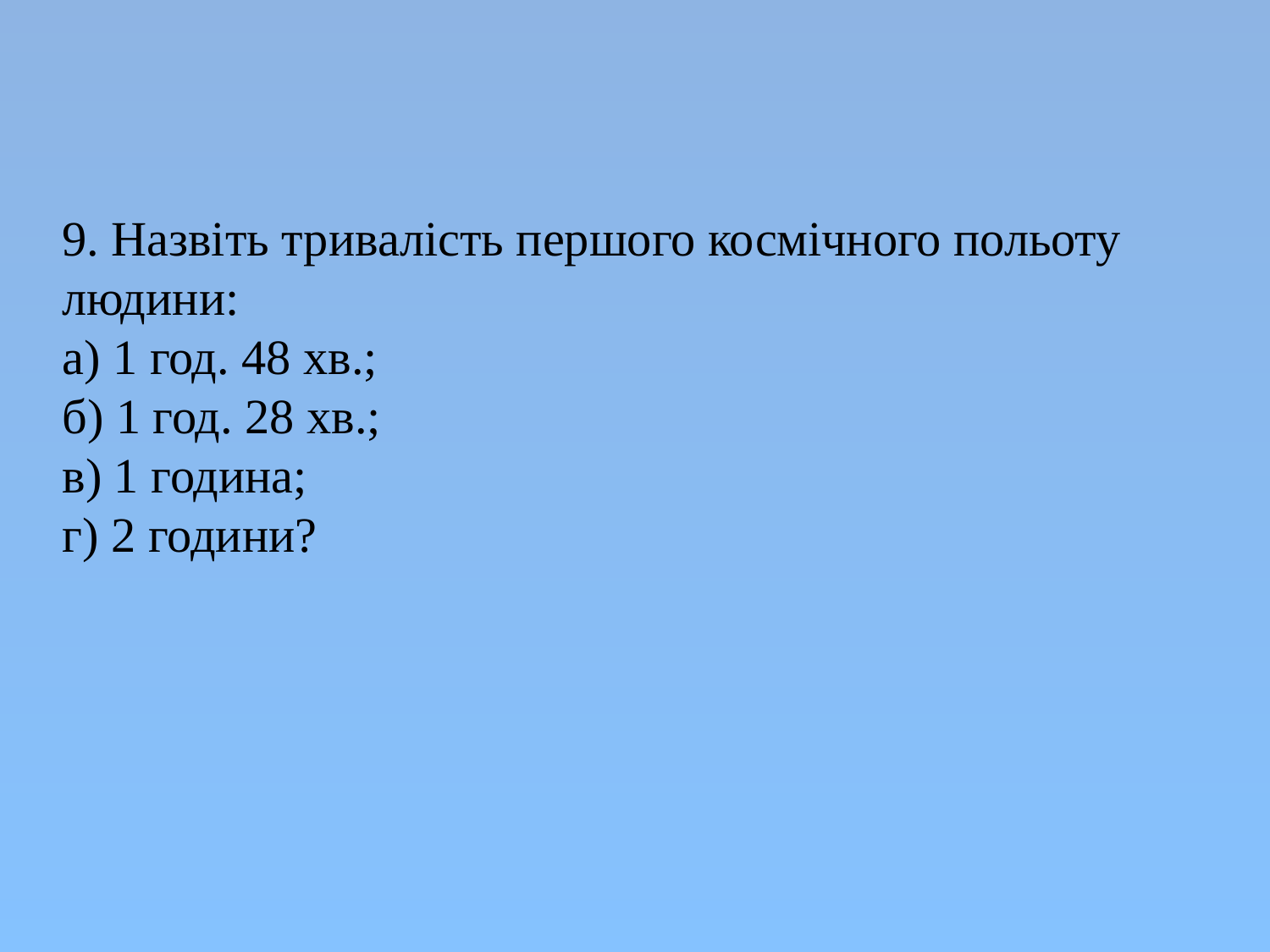

9. Назвіть тривалість першого космічного польоту людини:
а) 1 год. 48 хв.;
б) 1 год. 28 хв.;
в) 1 година;
г) 2 години?